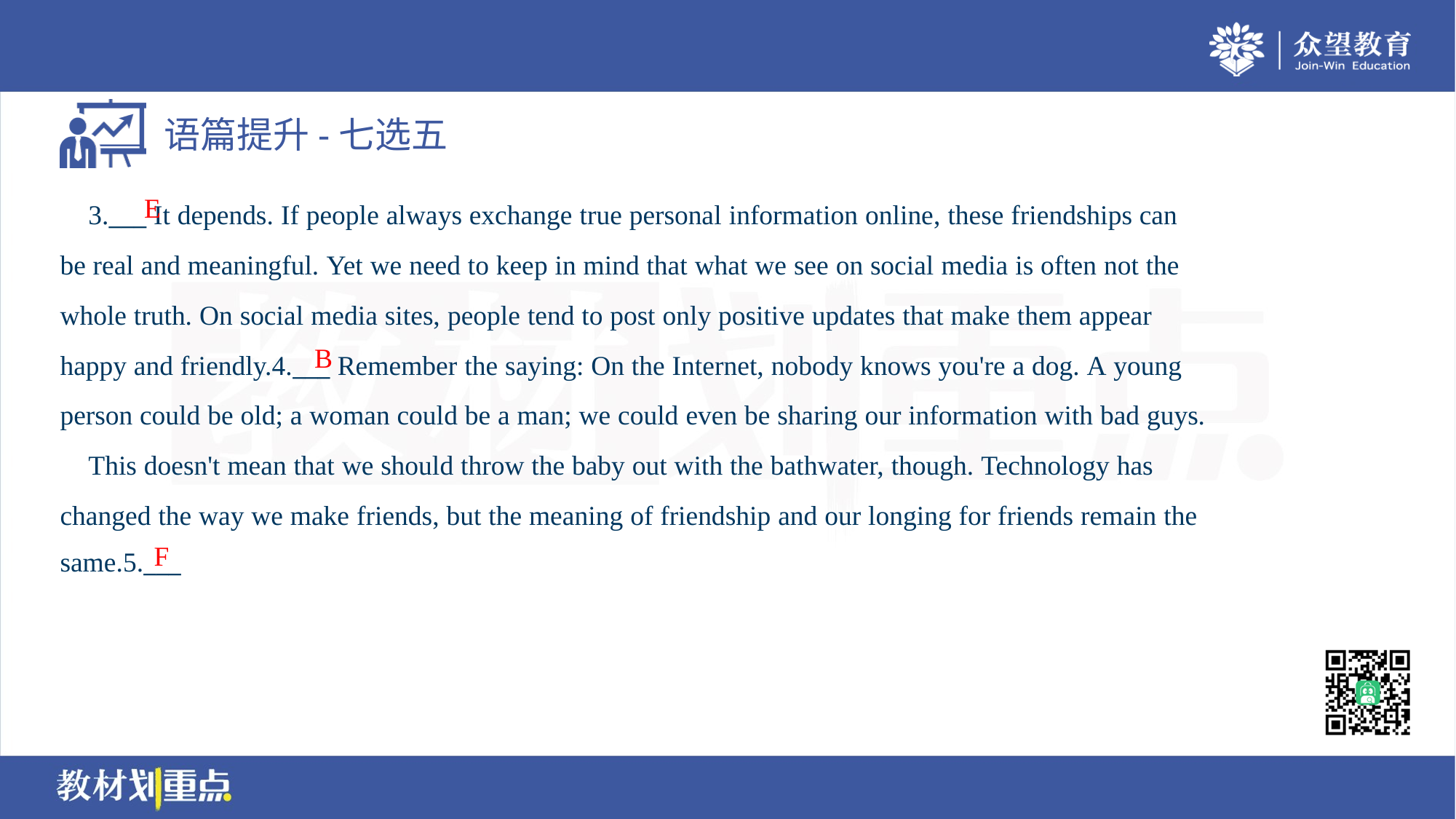

E
    3.___ It depends. If people always exchange true personal information online, these friendships can
be real and meaningful. Yet we need to keep in mind that what we see on social media is often not the
whole truth. On social media sites, people tend to post only positive updates that make them appear
happy and friendly.4.___ Remember the saying: On the Internet, nobody knows you're a dog. A young
person could be old; a woman could be a man; we could even be sharing our information with bad guys.
    This doesn't mean that we should throw the baby out with the bathwater, though. Technology has
changed the way we make friends, but the meaning of friendship and our longing for friends remain the
same.5.___
B
F